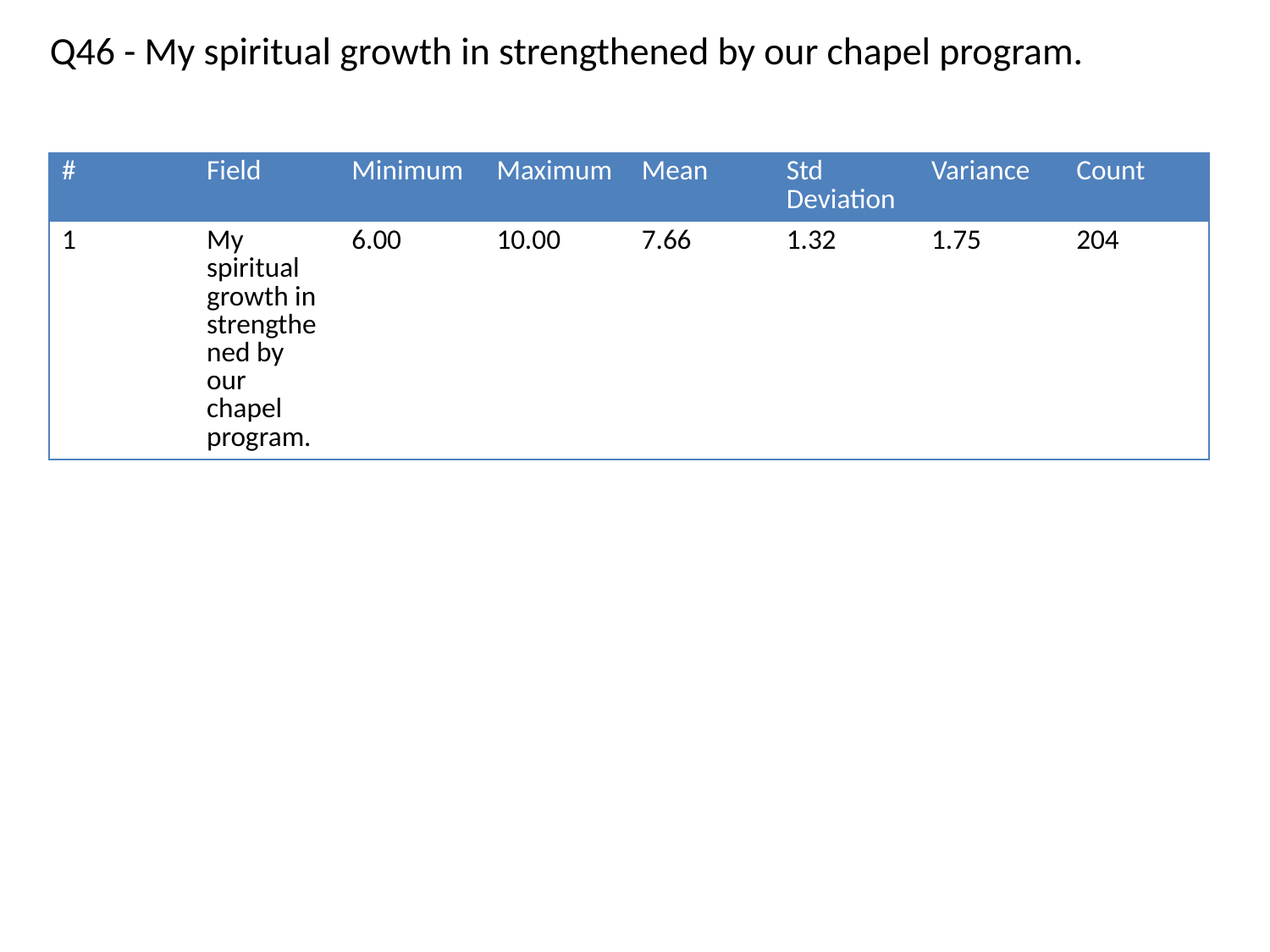

Q46 - My spiritual growth in strengthened by our chapel program.
| # | Field | Minimum | Maximum | Mean | Std Deviation | Variance | Count |
| --- | --- | --- | --- | --- | --- | --- | --- |
| 1 | My spiritual growth in strengthened by our chapel program. | 6.00 | 10.00 | 7.66 | 1.32 | 1.75 | 204 |